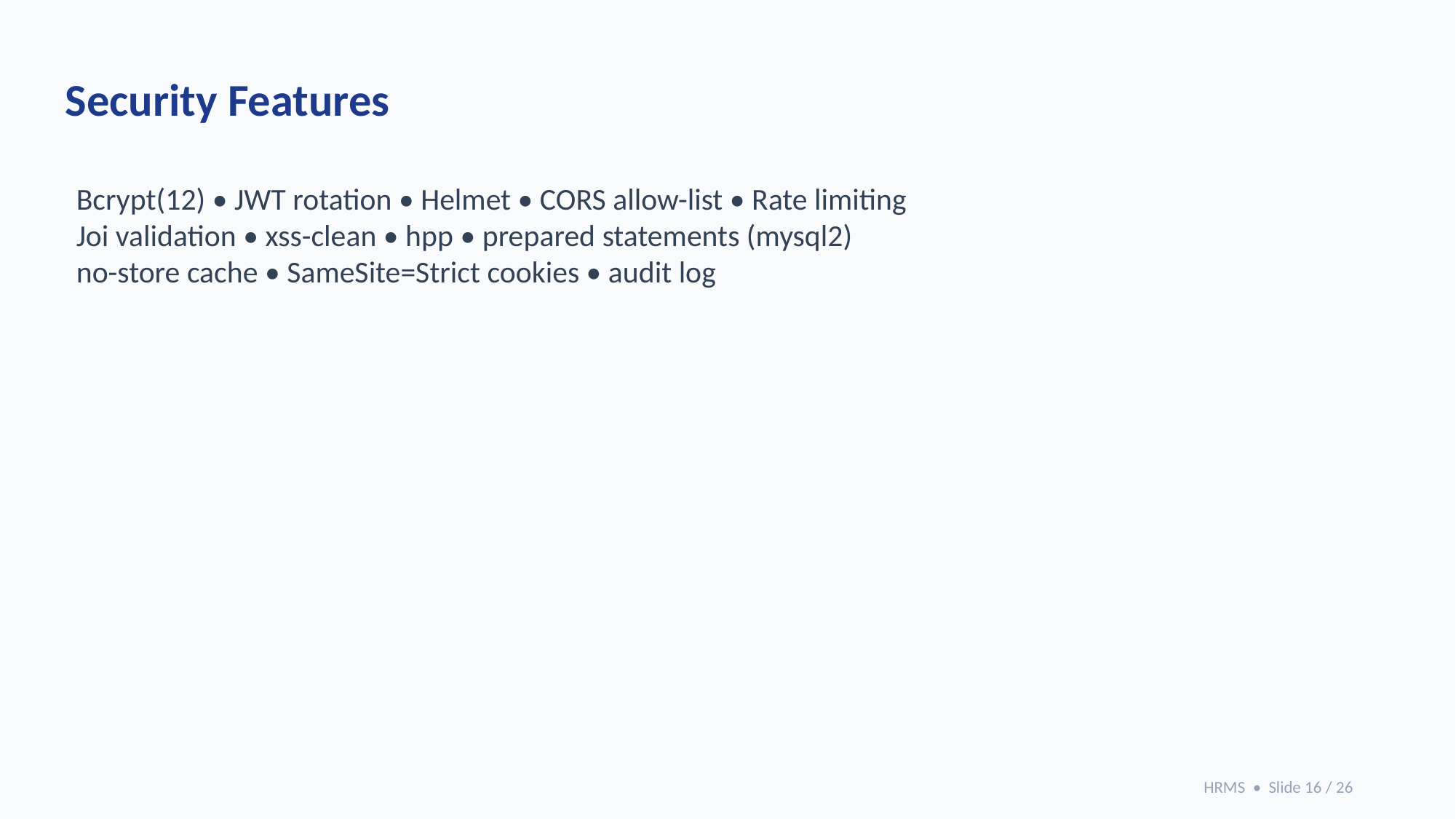

Security Features
Bcrypt(12) • JWT rotation • Helmet • CORS allow-list • Rate limiting
Joi validation • xss-clean • hpp • prepared statements (mysql2)
no-store cache • SameSite=Strict cookies • audit log
HRMS  •  Slide 16 / 26